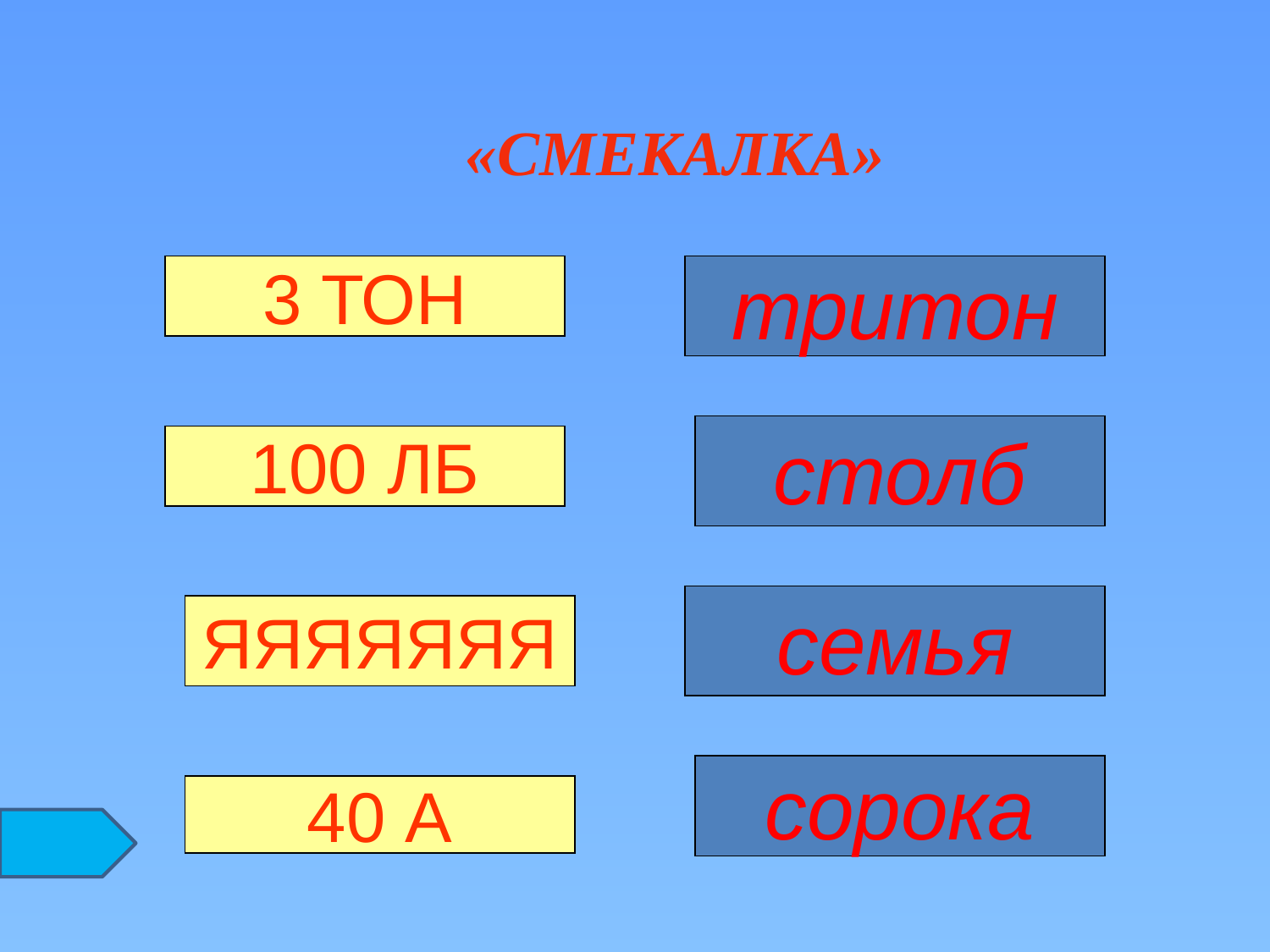

«СМЕКАЛКА»
3 ТОН
тритон
столб
100 ЛБ
семья
ЯЯЯЯЯЯЯ
сорока
40 А